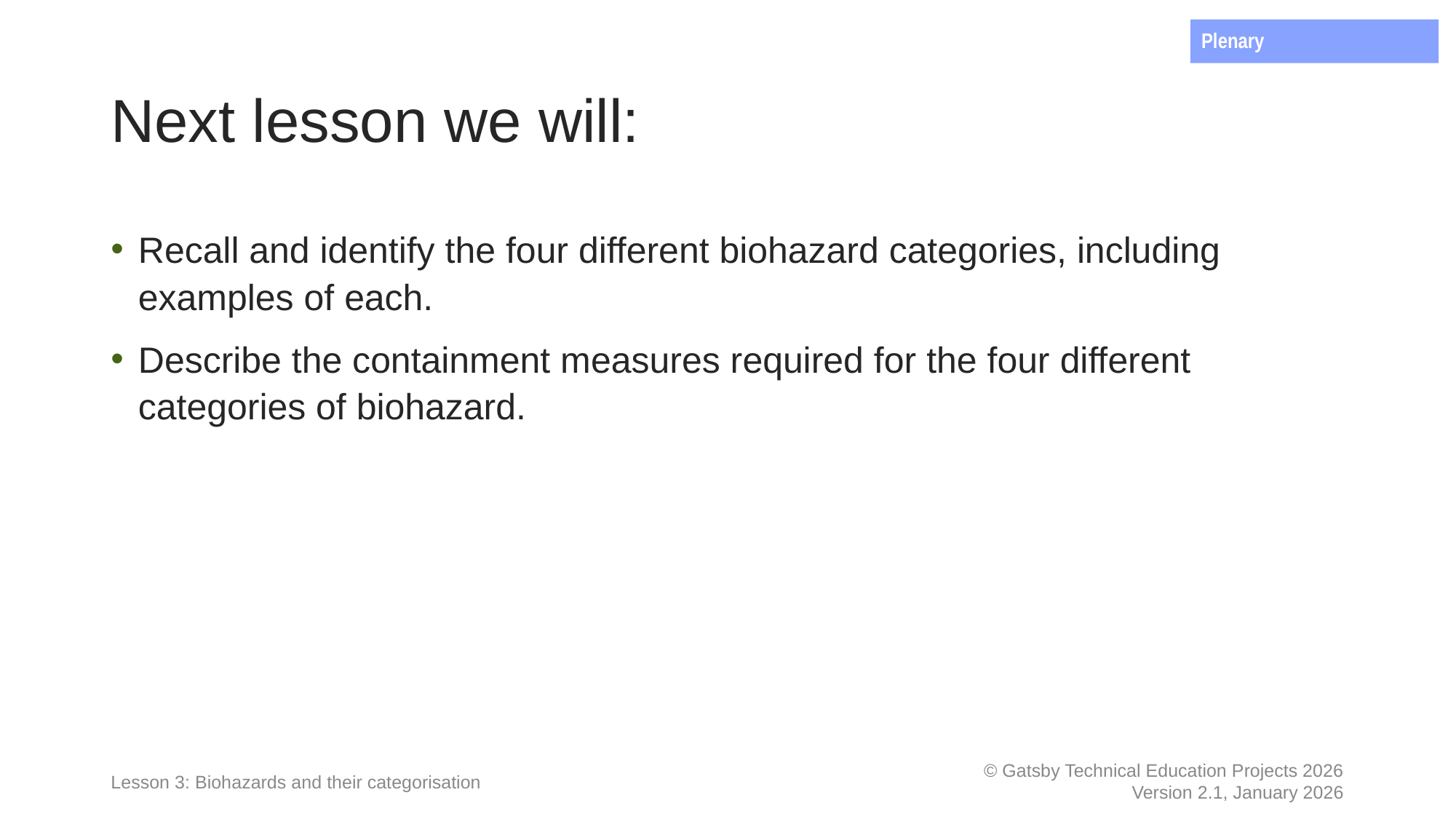

Plenary
# Next lesson we will:
Recall and identify the four different biohazard categories, including examples of each.
Describe the containment measures required for the four different categories of biohazard.

Lesson 3: Biohazards and their categorisation